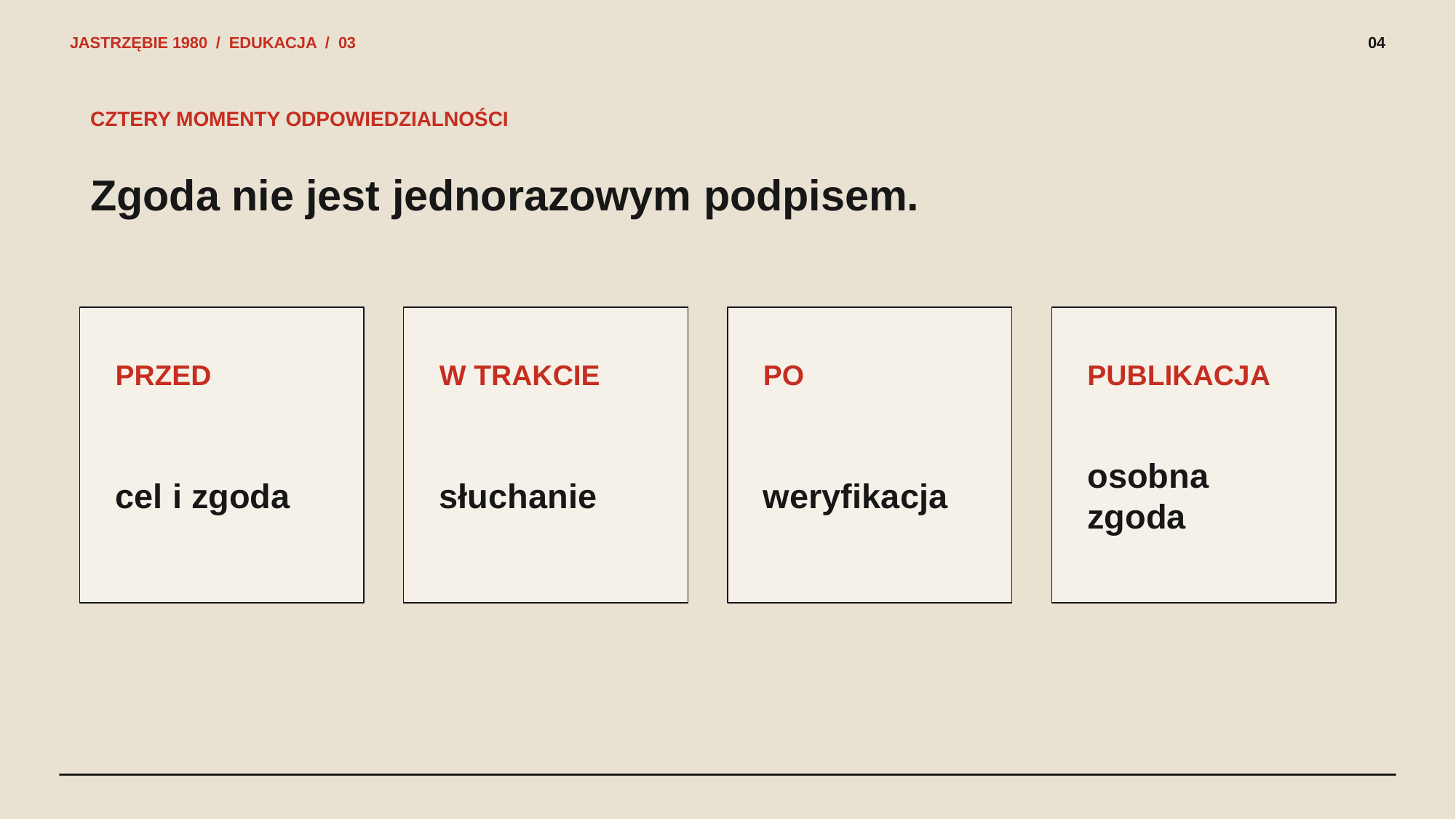

JASTRZĘBIE 1980  /  EDUKACJA  /  03
04
CZTERY MOMENTY ODPOWIEDZIALNOŚCI
Zgoda nie jest jednorazowym podpisem.

PRZED
W TRAKCIE
PO
PUBLIKACJA
cel i zgoda
słuchanie
weryfikacja
osobna zgoda